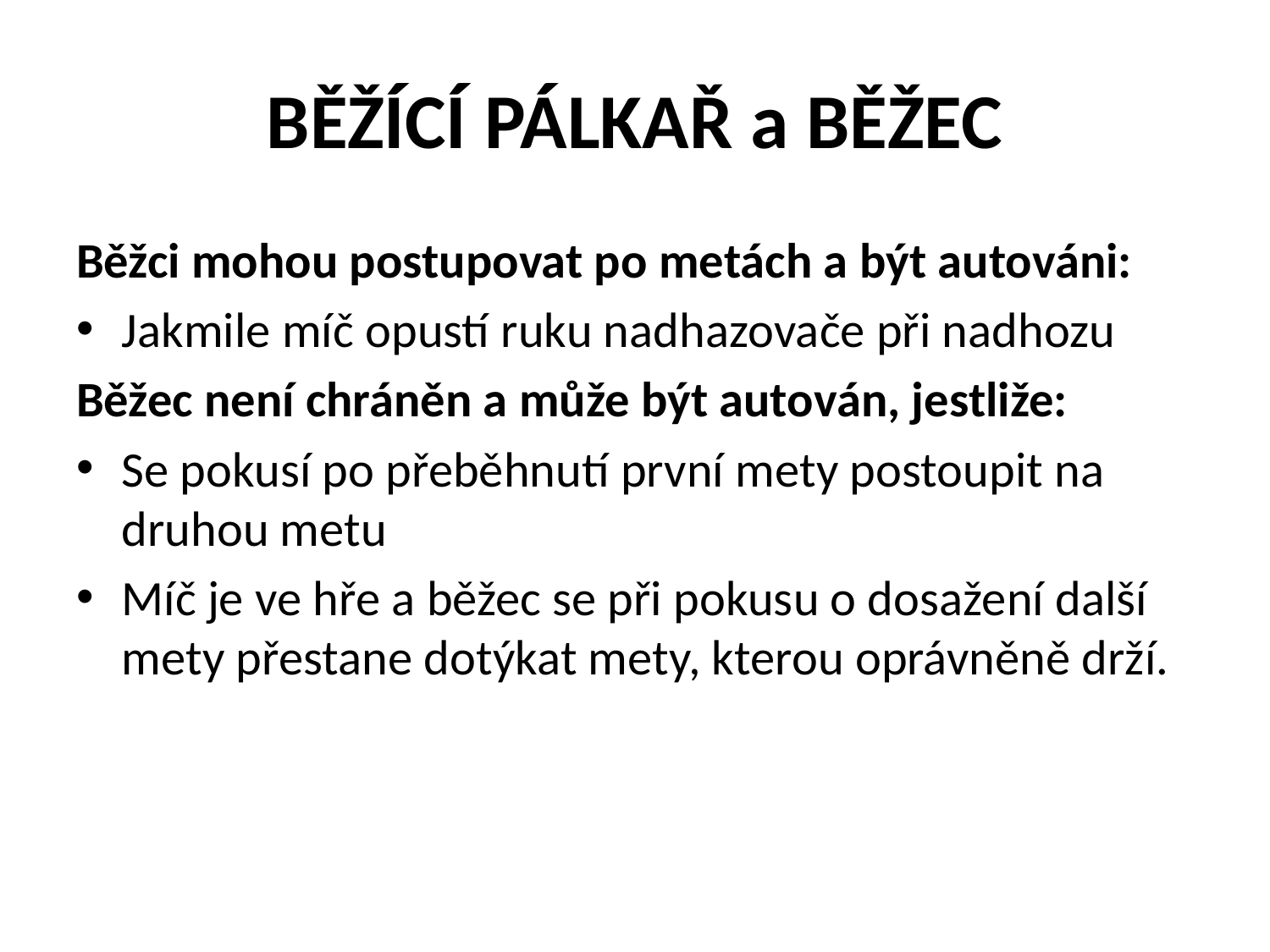

# BĚŽÍCÍ PÁLKAŘ a BĚŽEC
Běžci mohou postupovat po metách a být autováni:
Jakmile míč opustí ruku nadhazovače při nadhozu
Běžec není chráněn a může být autován, jestliže:
Se pokusí po přeběhnutí první mety postoupit na druhou metu
Míč je ve hře a běžec se při pokusu o dosažení další mety přestane dotýkat mety, kterou oprávněně drží.